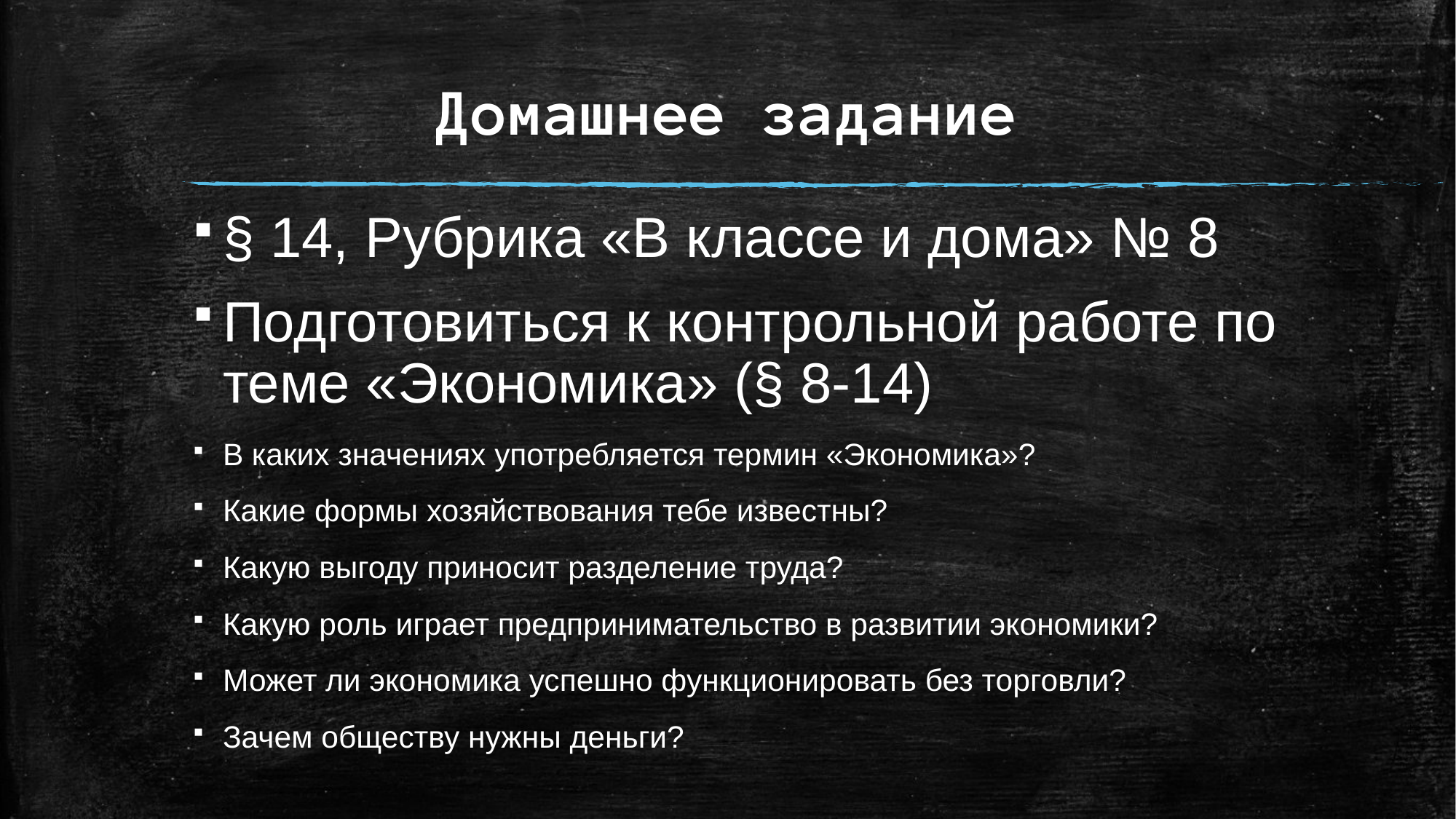

# Домашнее задание
§ 14, Рубрика «В классе и дома» № 8
Подготовиться к контрольной работе по теме «Экономика» (§ 8-14)
В каких значениях употребляется термин «Экономика»?
Какие формы хозяйствования тебе известны?
Какую выгоду приносит разделение труда?
Какую роль играет предпринимательство в развитии экономики?
Может ли экономика успешно функционировать без торговли?
Зачем обществу нужны деньги?